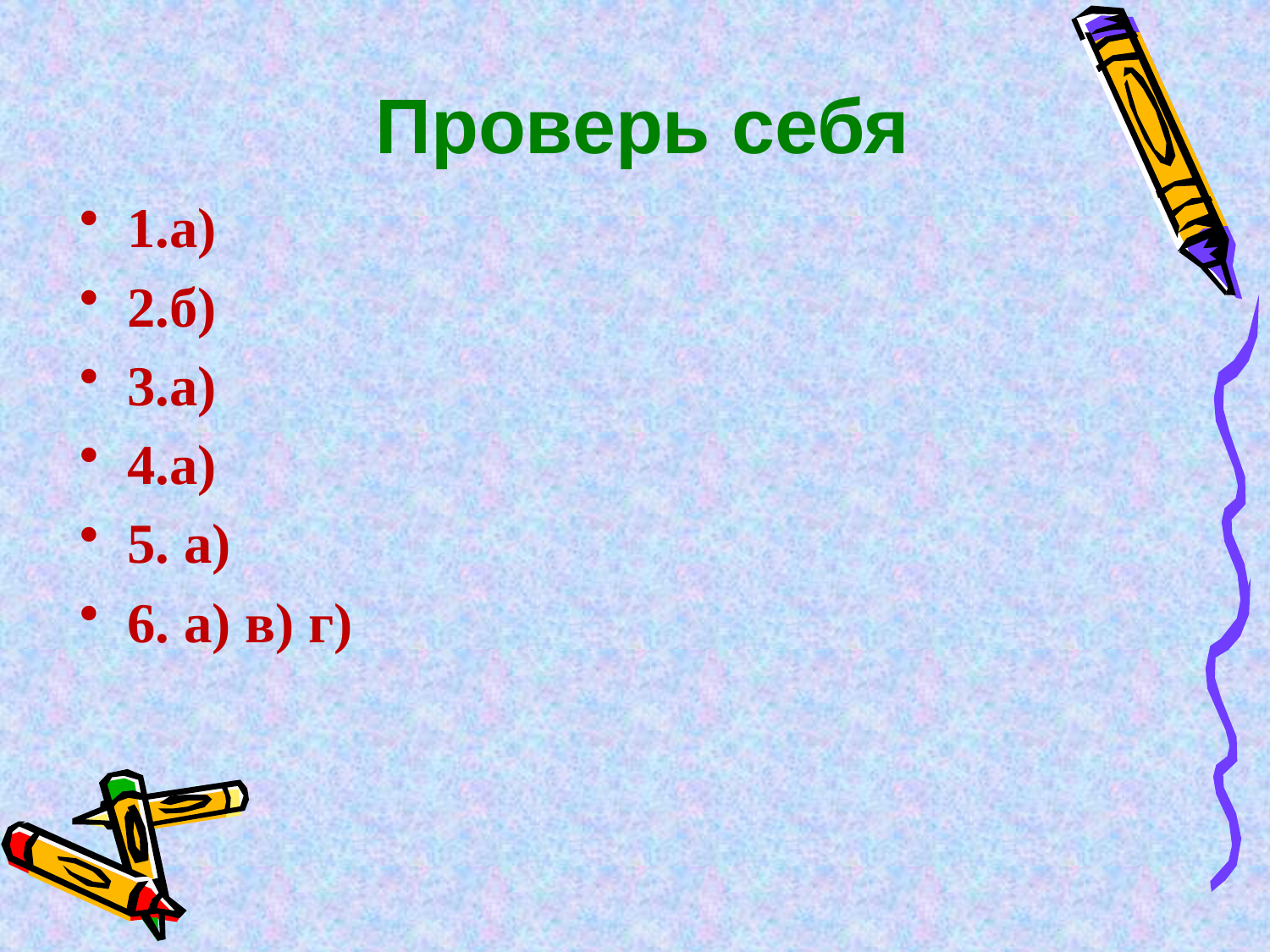

# Проверь себя
1.а)
2.б)
3.а)
4.а)
5. а)
6. а) в) г)